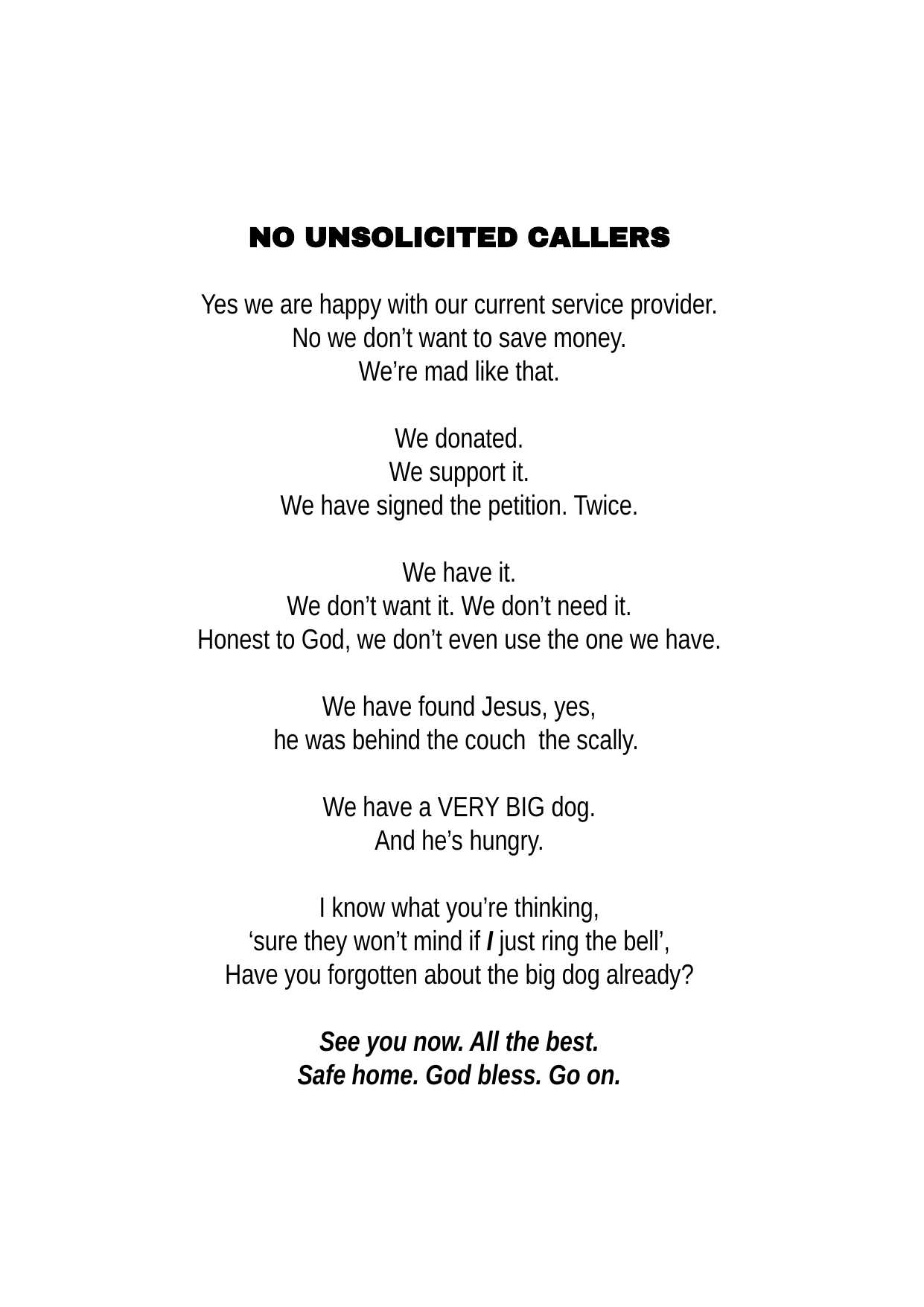

NO UNSOLICITED CALLERS

Yes we are happy with our current service provider.
No we don’t want to save money.
We’re mad like that.

We donated.
We support it.
We have signed the petition. Twice.

We have it.
We don’t want it. We don’t need it.
Honest to God, we don’t even use the one we have.

We have found Jesus, yes,
he was behind the couch  the scally.

We have a VERY BIG dog.
And he’s hungry.

I know what you’re thinking,
‘sure they won’t mind if I just ring the bell’,
Have you forgotten about the big dog already?

See you now. All the best.
Safe home. God bless. Go on.